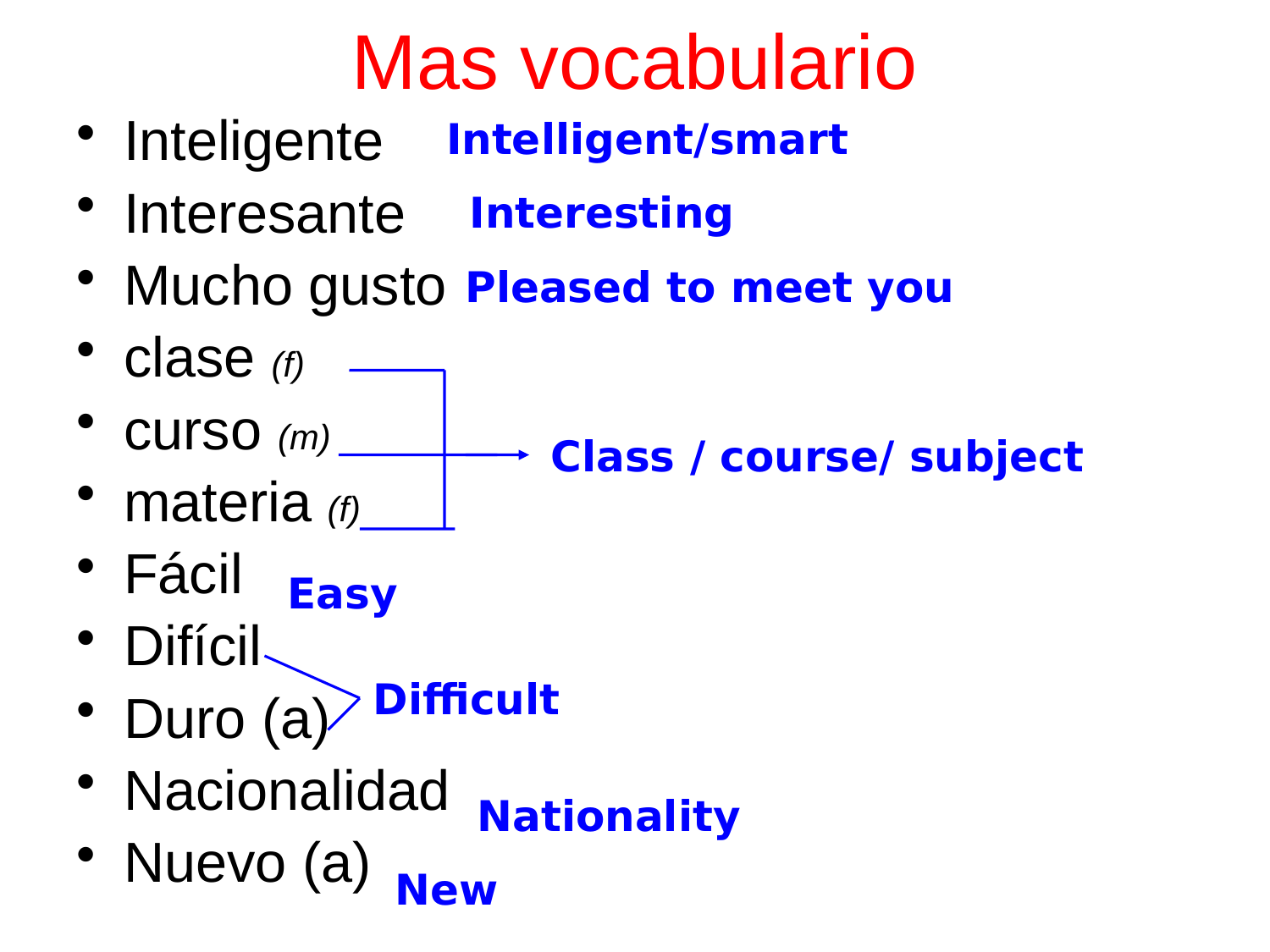

# Mas vocabulario
Inteligente
Interesante
Mucho gusto
clase (f)
curso (m)
materia (f)
Fácil
Difícil
Duro (a)
Nacionalidad
Nuevo (a)
Intelligent/smart
Interesting
Pleased to meet you

Class / course/ subject

Easy

Difficult

Nationality
New